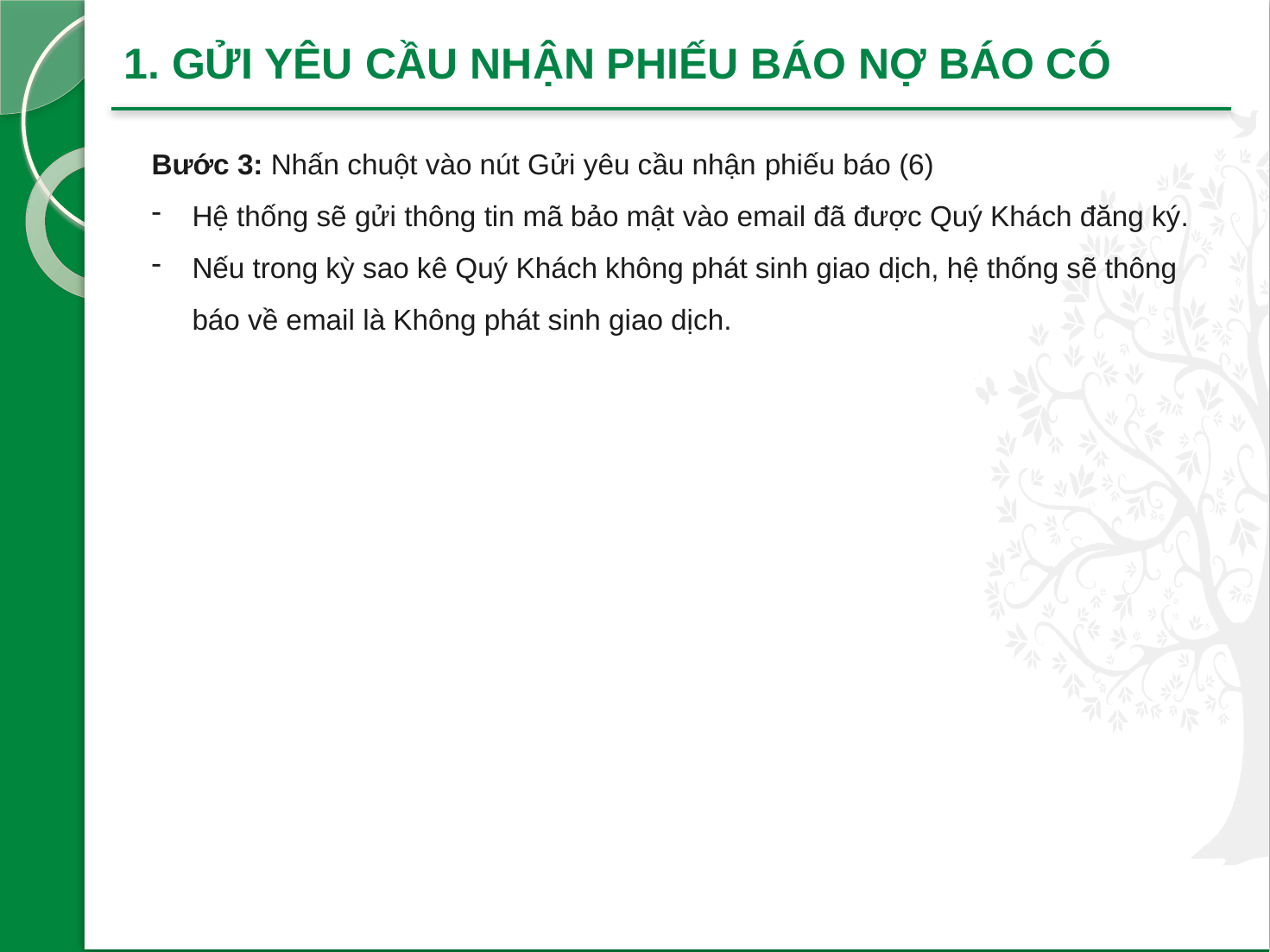

1. GỬI YÊU CẦU NHẬN PHIẾU BÁO NỢ BÁO CÓ
Bước 3: Nhấn chuột vào nút Gửi yêu cầu nhận phiếu báo (6)
Hệ thống sẽ gửi thông tin mã bảo mật vào email đã được Quý Khách đăng ký.
Nếu trong kỳ sao kê Quý Khách không phát sinh giao dịch, hệ thống sẽ thông báo về email là Không phát sinh giao dịch.